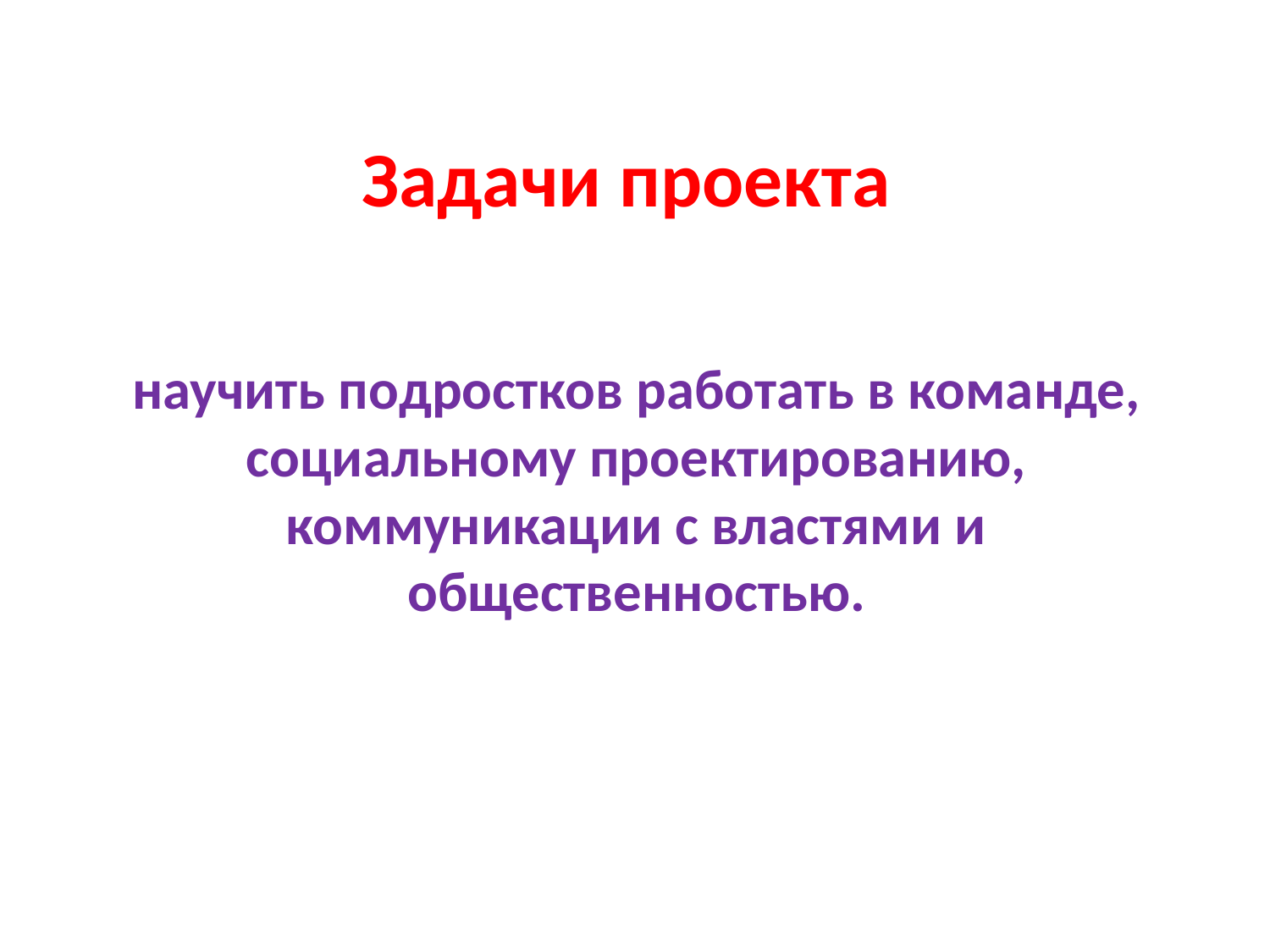

# Задачи проекта
научить подростков работать в команде, социальному проектированию, коммуникации с властями и общественностью.